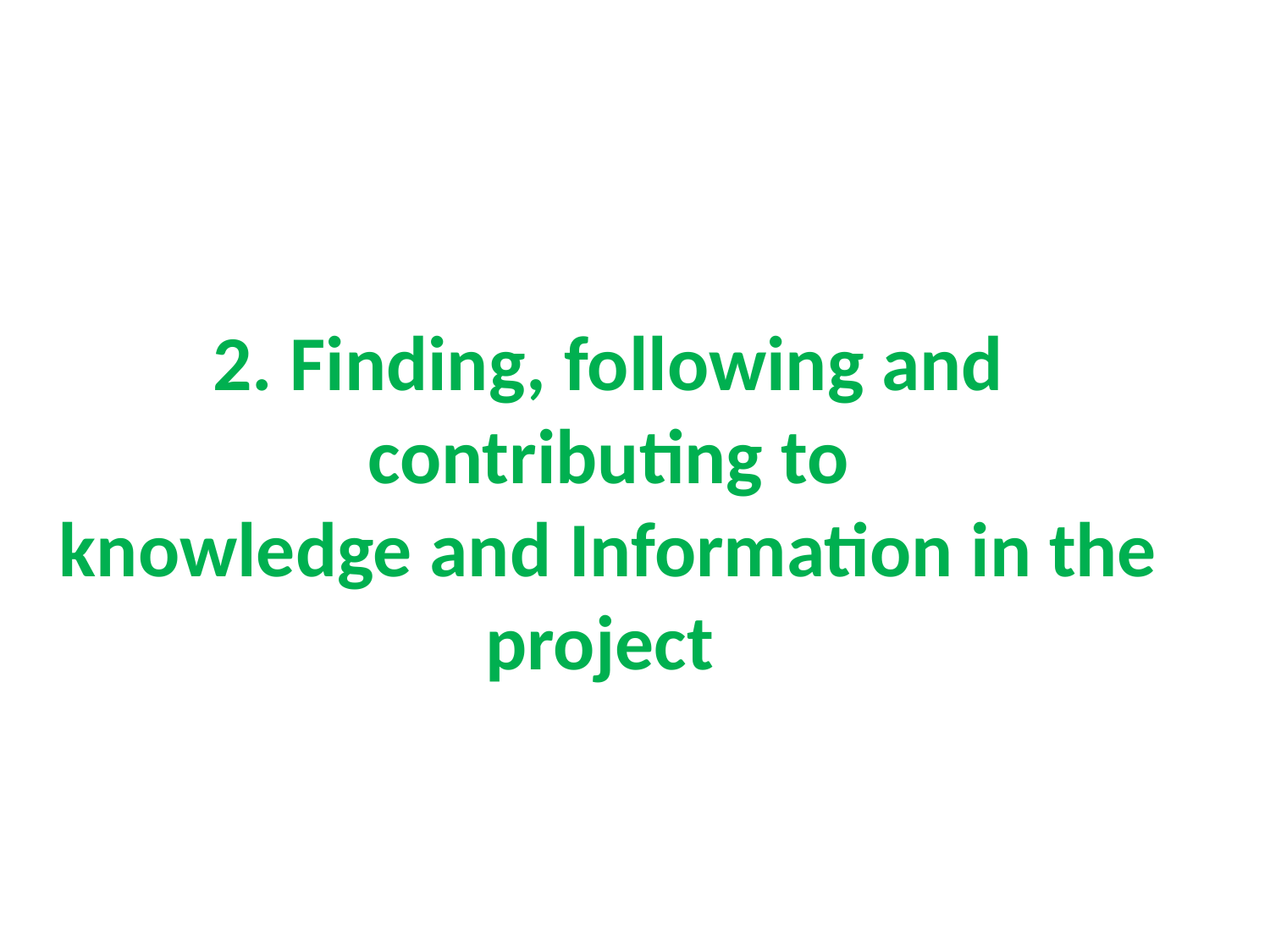

2. Finding, following and contributing to
knowledge and Information in the project